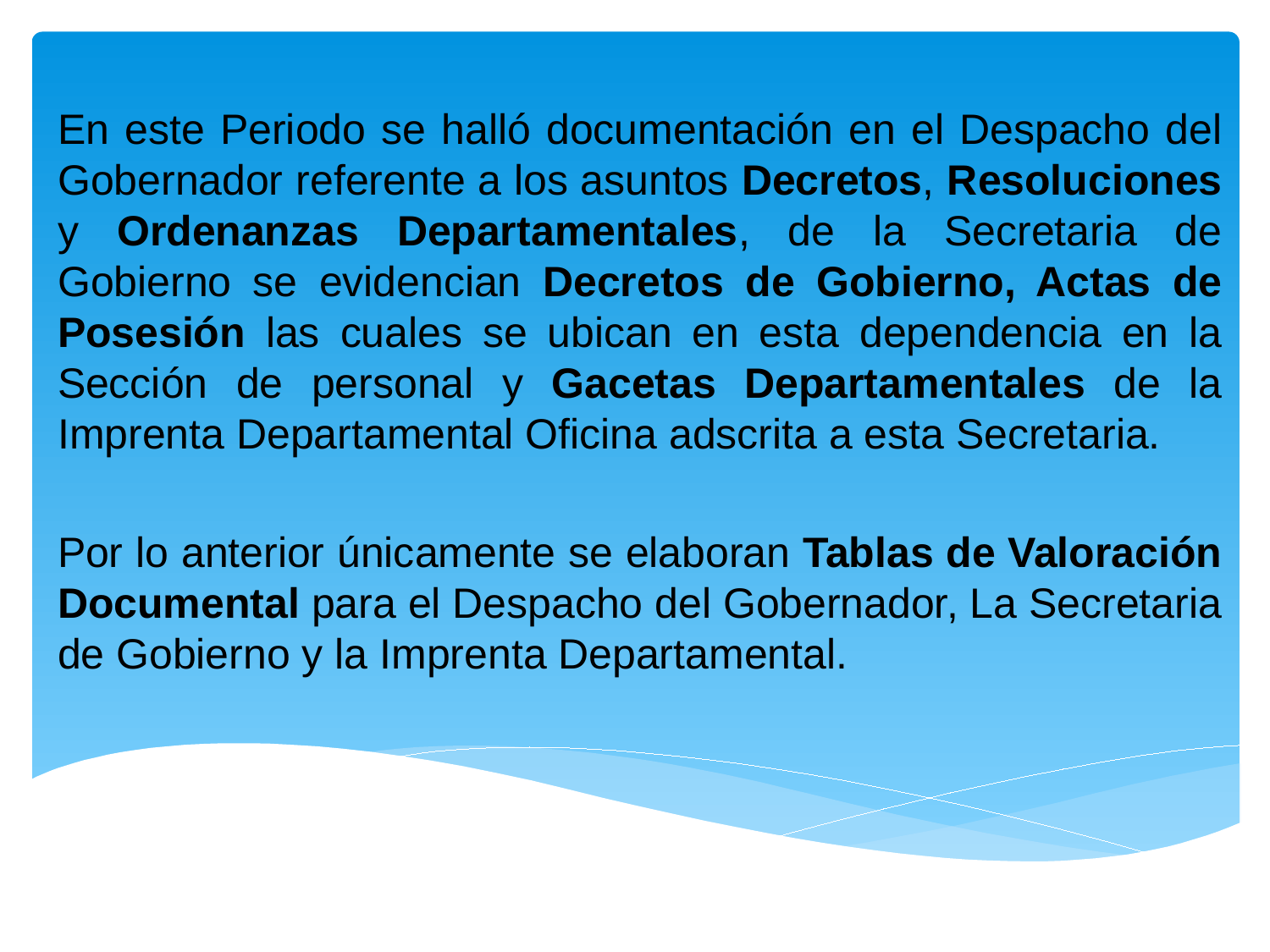

En este Periodo se halló documentación en el Despacho del Gobernador referente a los asuntos Decretos, Resoluciones y Ordenanzas Departamentales, de la Secretaria de Gobierno se evidencian Decretos de Gobierno, Actas de Posesión las cuales se ubican en esta dependencia en la Sección de personal y Gacetas Departamentales de la Imprenta Departamental Oficina adscrita a esta Secretaria.

Por lo anterior únicamente se elaboran Tablas de Valoración Documental para el Despacho del Gobernador, La Secretaria de Gobierno y la Imprenta Departamental.